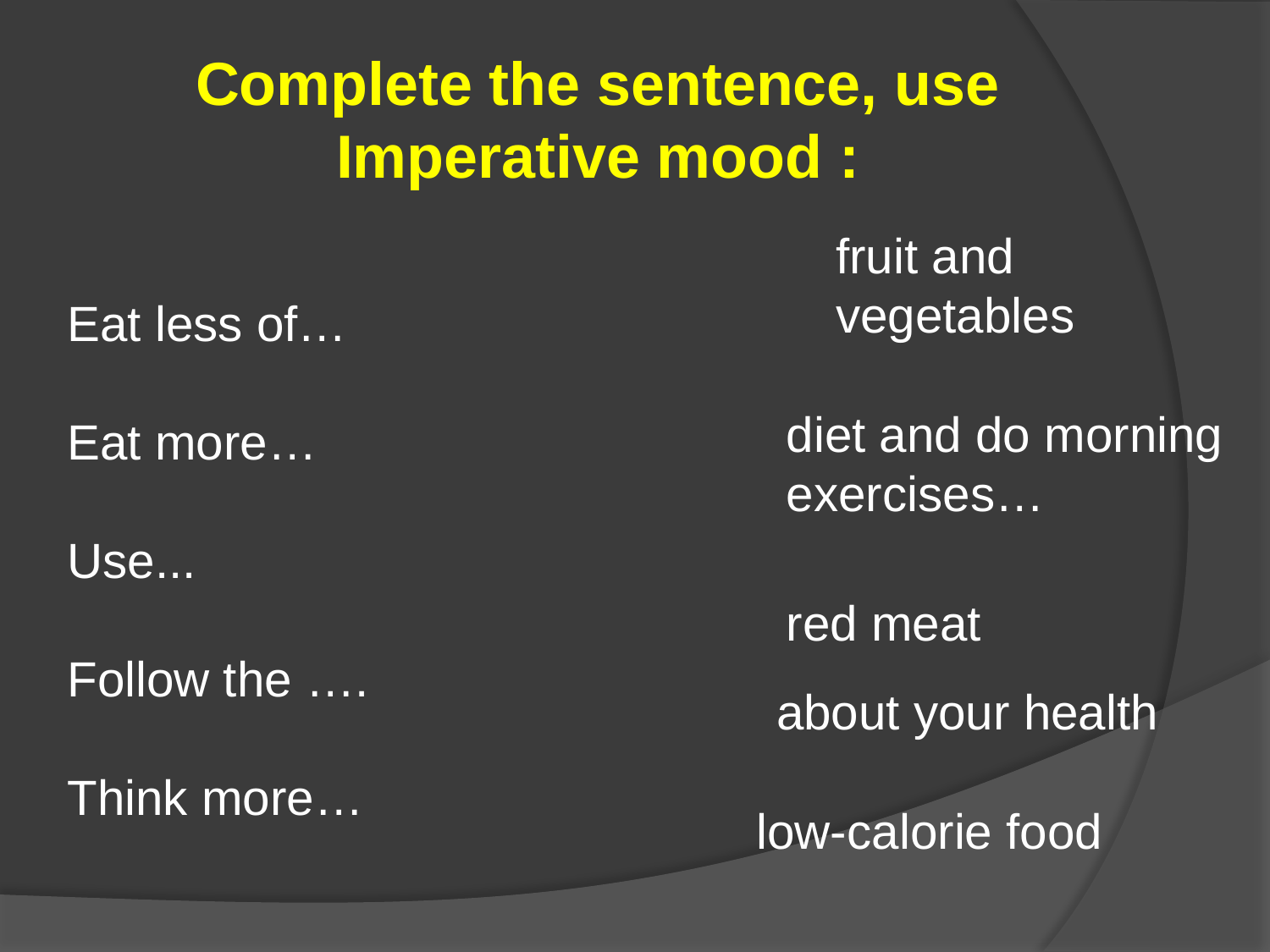

# Complete the sentence, use Imperative mood :
fruit and vegetables
Eat less of…

Eat more…

Use...

Follow the ….

Think more…
diet and do morning exercises…
red meat
about your health
low-calorie food